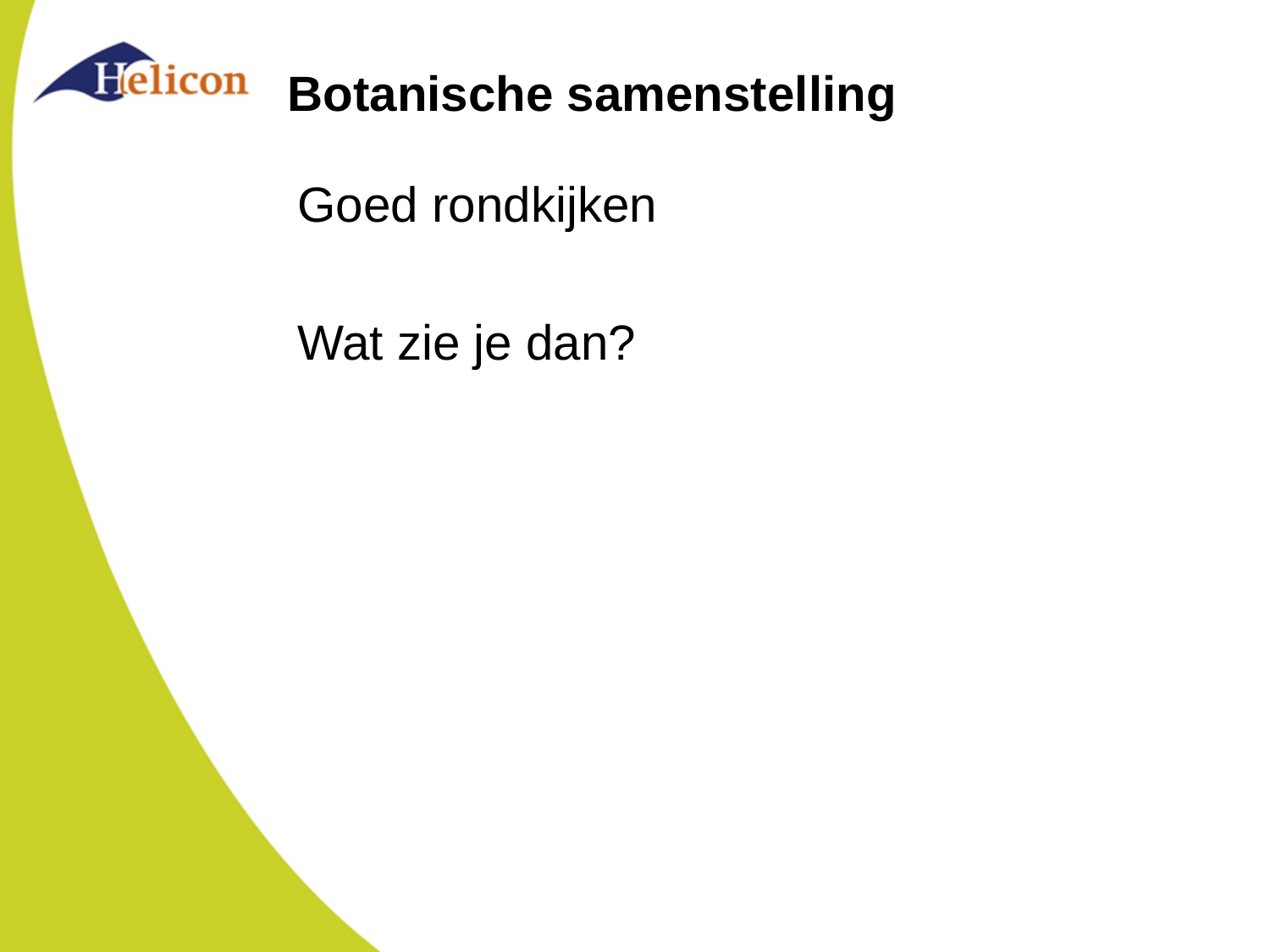

# Botanische samenstelling
Goed rondkijken

Wat zie je dan?